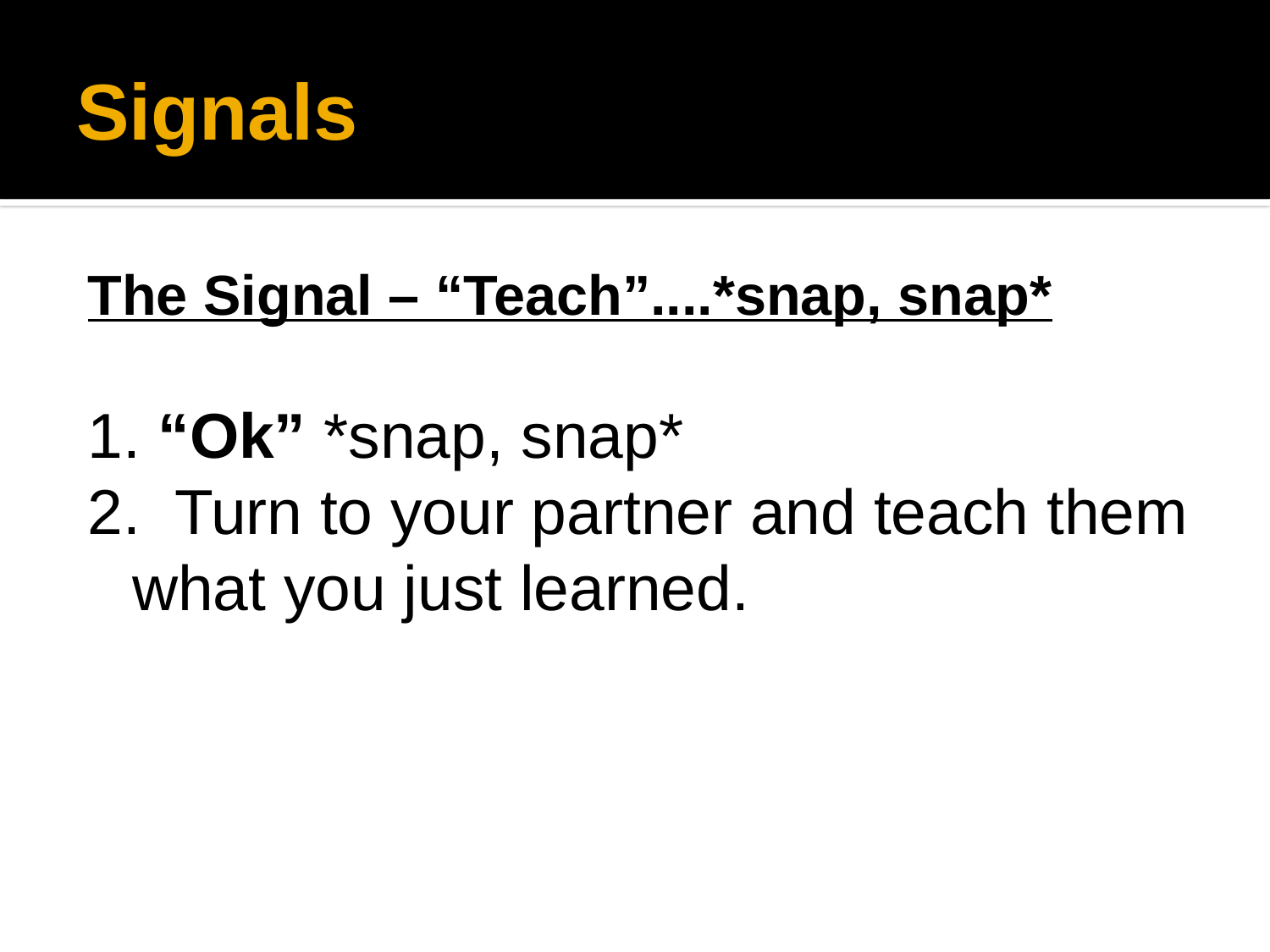

# Signals
The Signal – “Teach”....*snap, snap*

1. “Ok” *snap, snap*
2.  Turn to your partner and teach them what you just learned.